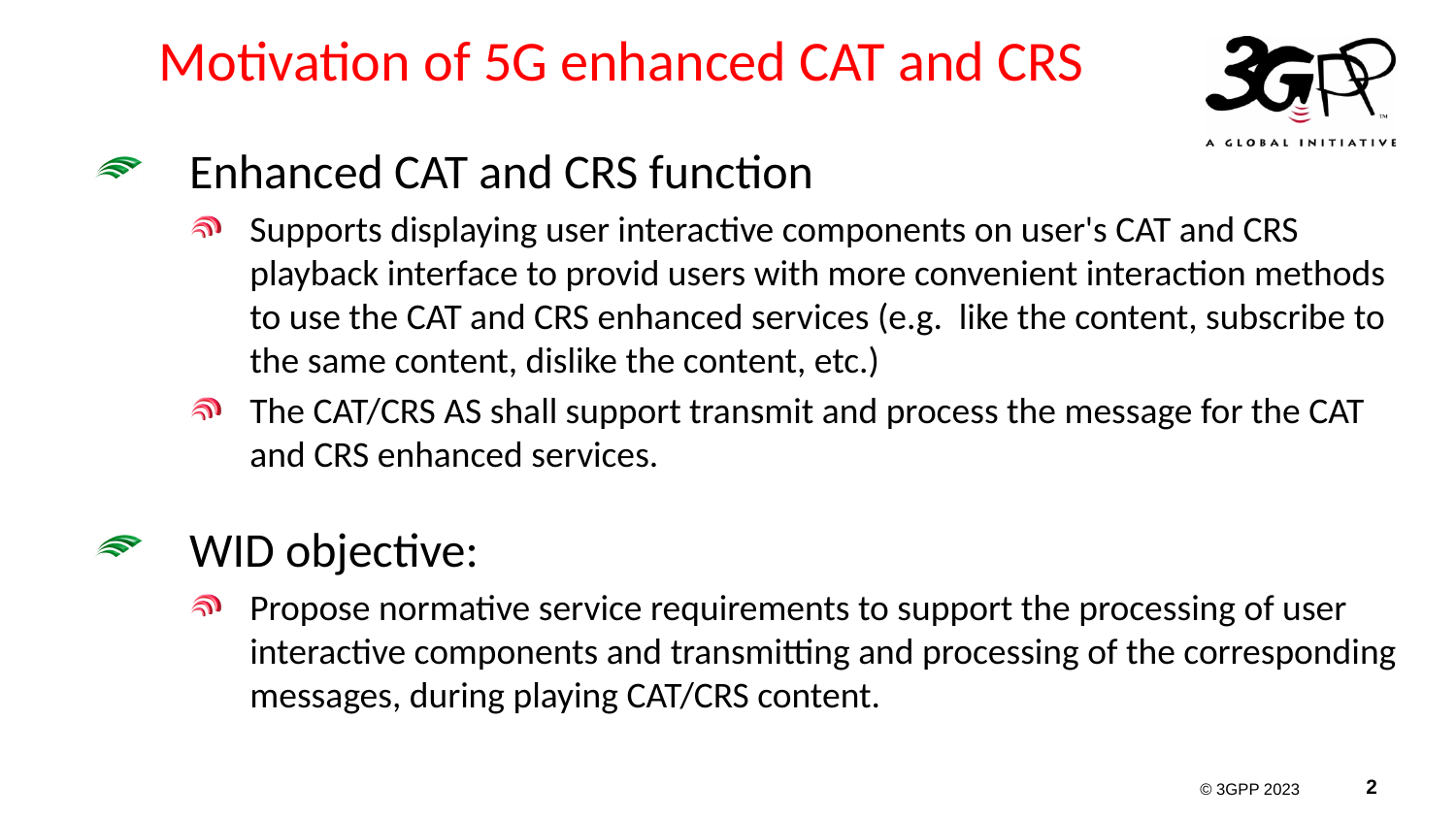

# Motivation of 5G enhanced CAT and CRS
Enhanced CAT and CRS function
Supports displaying user interactive components on user's CAT and CRS playback interface to provid users with more convenient interaction methods to use the CAT and CRS enhanced services (e.g.  like the content, subscribe to the same content, dislike the content, etc.)
The CAT/CRS AS shall support transmit and process the message for the CAT and CRS enhanced services.

WID objective:
Propose normative service requirements to support the processing of user interactive components and transmitting and processing of the corresponding messages, during playing CAT/CRS content.